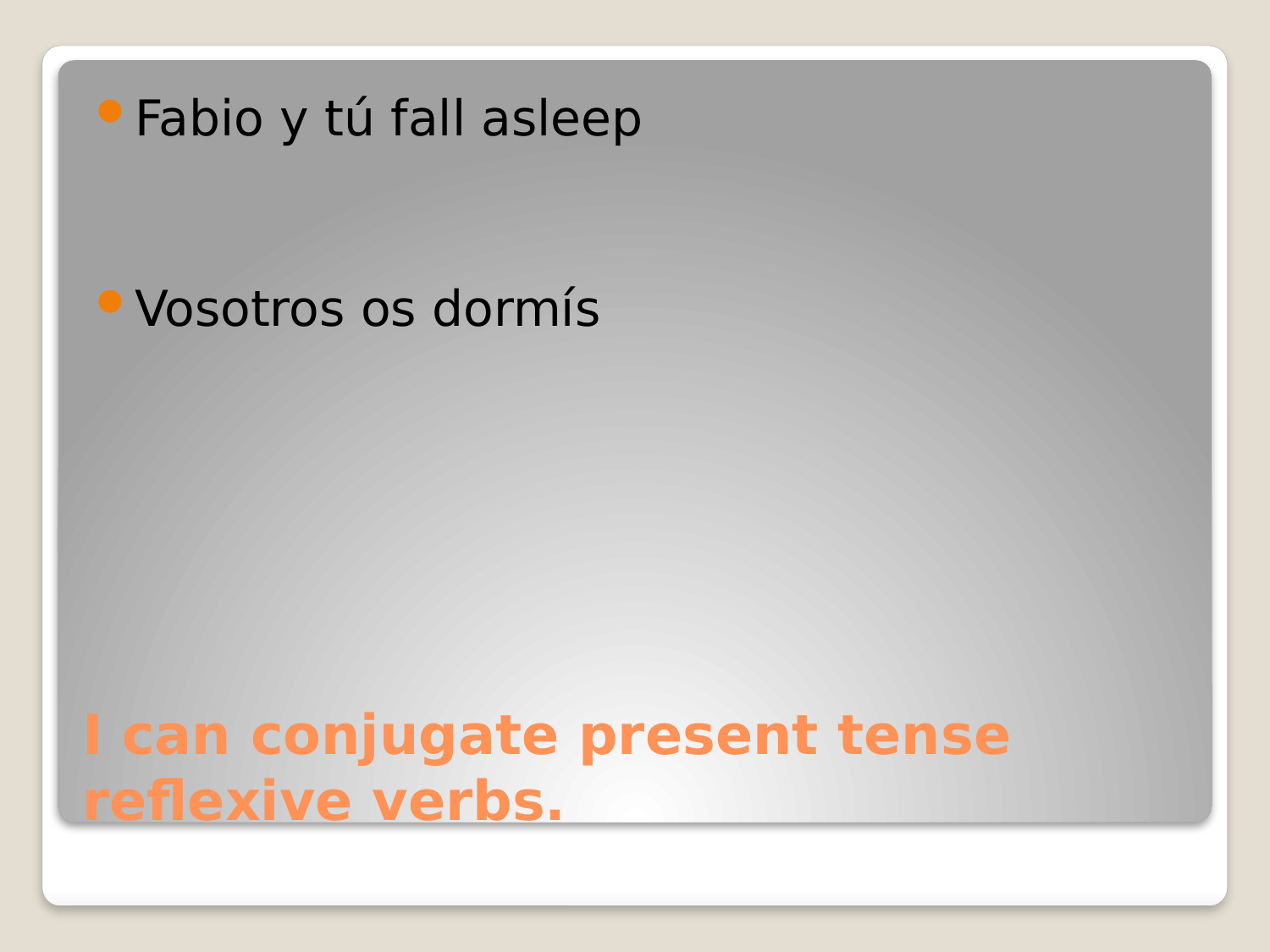

Fabio y tú fall asleep

Vosotros os dormís
# I can conjugate present tense reflexive verbs.